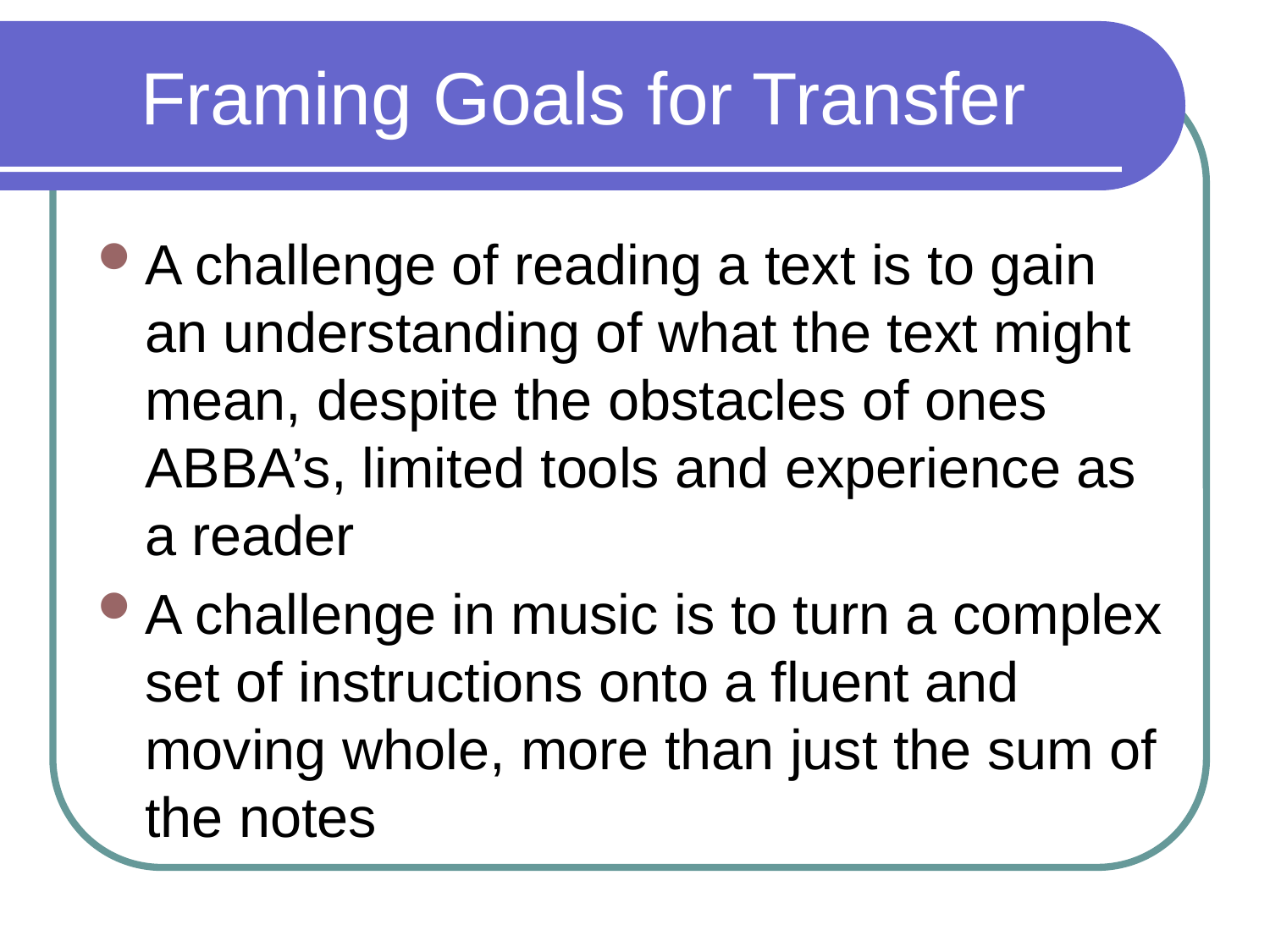

# Framing Goals for Transfer
A challenge of reading a text is to gain an understanding of what the text might mean, despite the obstacles of ones ABBA’s, limited tools and experience as a reader
A challenge in music is to turn a complex set of instructions onto a fluent and moving whole, more than just the sum of the notes